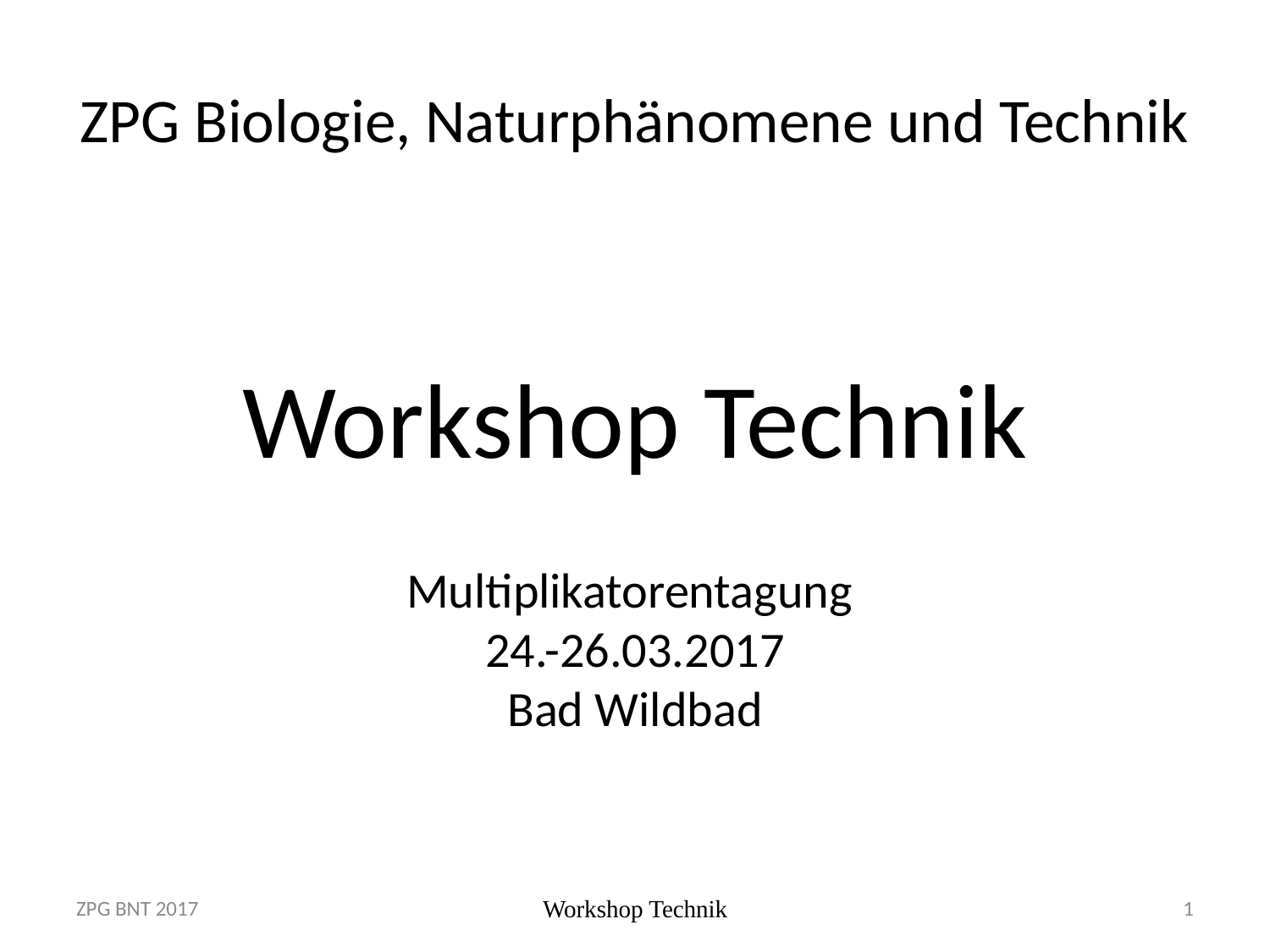

# ZPG Biologie, Naturphänomene und Technik
Workshop Technik

Multiplikatorentagung
24.-26.03.2017
Bad Wildbad
ZPG BNT 2017
Workshop Technik
1